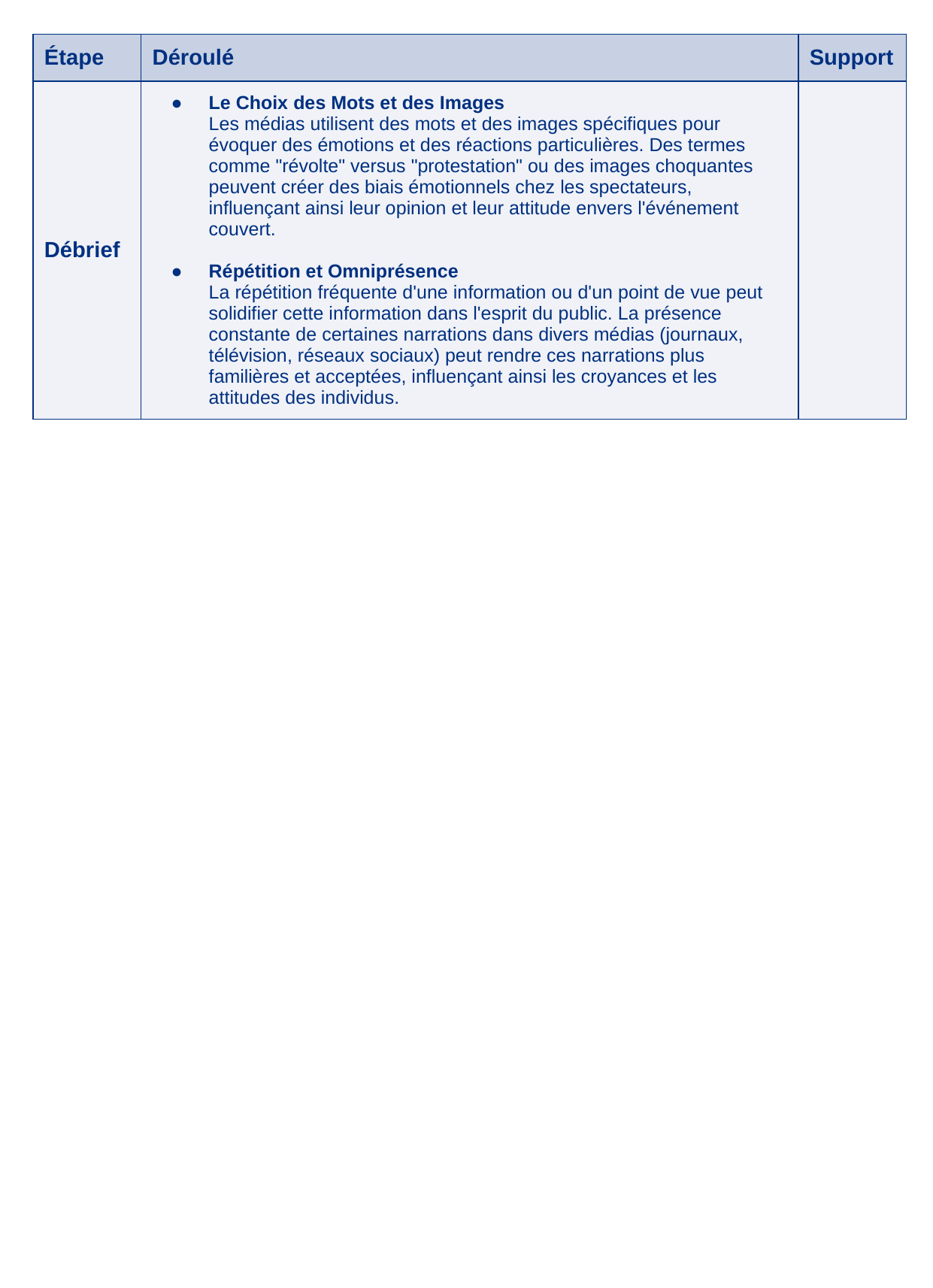

| Étape | Déroulé | Support |
| --- | --- | --- |
| Débrief | Le Choix des Mots et des Images Les médias utilisent des mots et des images spécifiques pour évoquer des émotions et des réactions particulières. Des termes comme "révolte" versus "protestation" ou des images choquantes peuvent créer des biais émotionnels chez les spectateurs, influençant ainsi leur opinion et leur attitude envers l'événement couvert. Répétition et Omniprésence La répétition fréquente d'une information ou d'un point de vue peut solidifier cette information dans l'esprit du public. La présence constante de certaines narrations dans divers médias (journaux, télévision, réseaux sociaux) peut rendre ces narrations plus familières et acceptées, influençant ainsi les croyances et les attitudes des individus. |  |